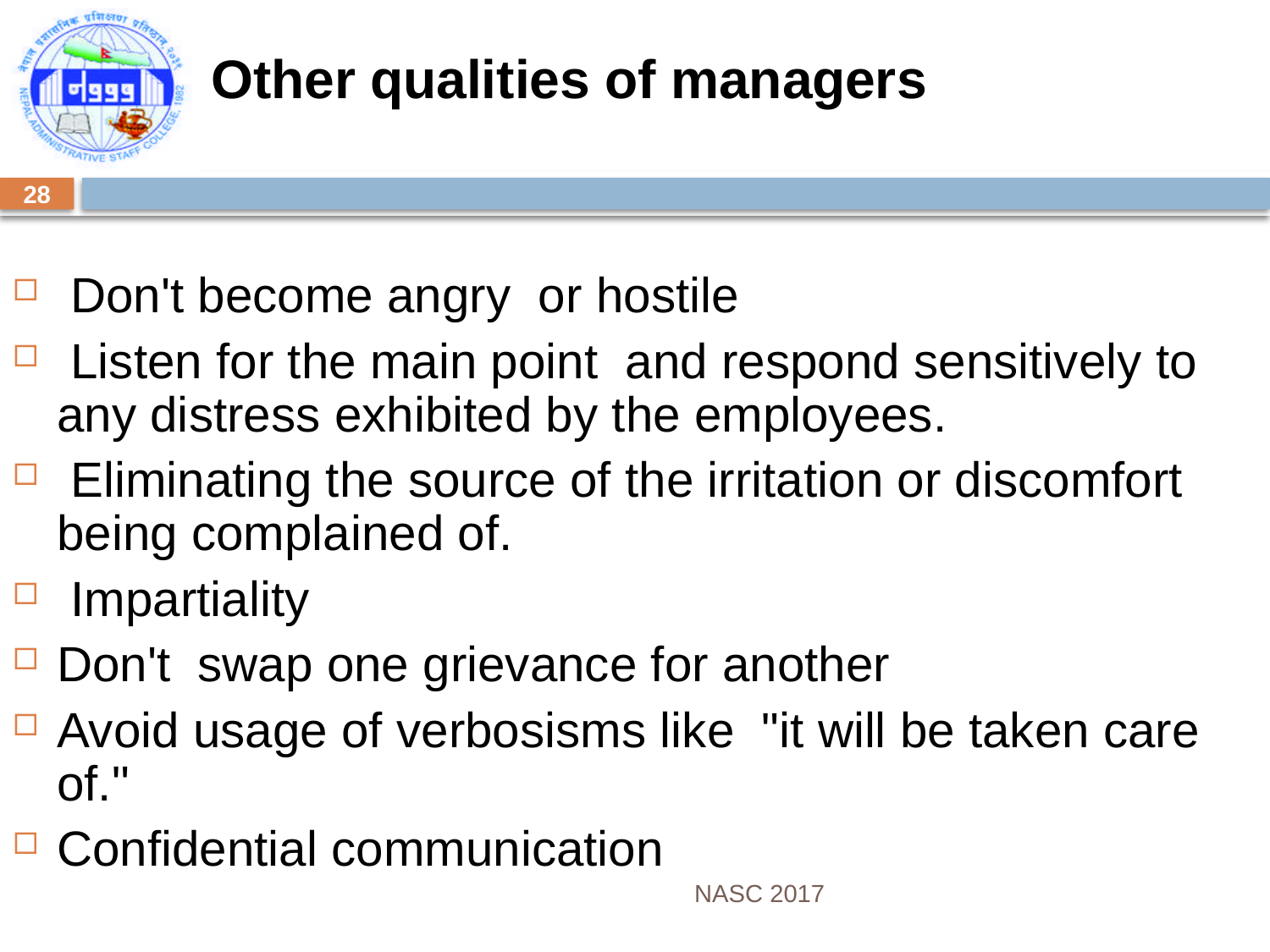

# Other qualities of managers

 Don't become angry  or hostile
 Listen for the main point  and respond sensitively to any distress exhibited by the employees.
 Eliminating the source of the irritation or discomfort being complained of.
 Impartiality
Don't  swap one grievance for another
Avoid usage of verbosisms like  "it will be taken care of."
Confidential communication
28
NASC 2017